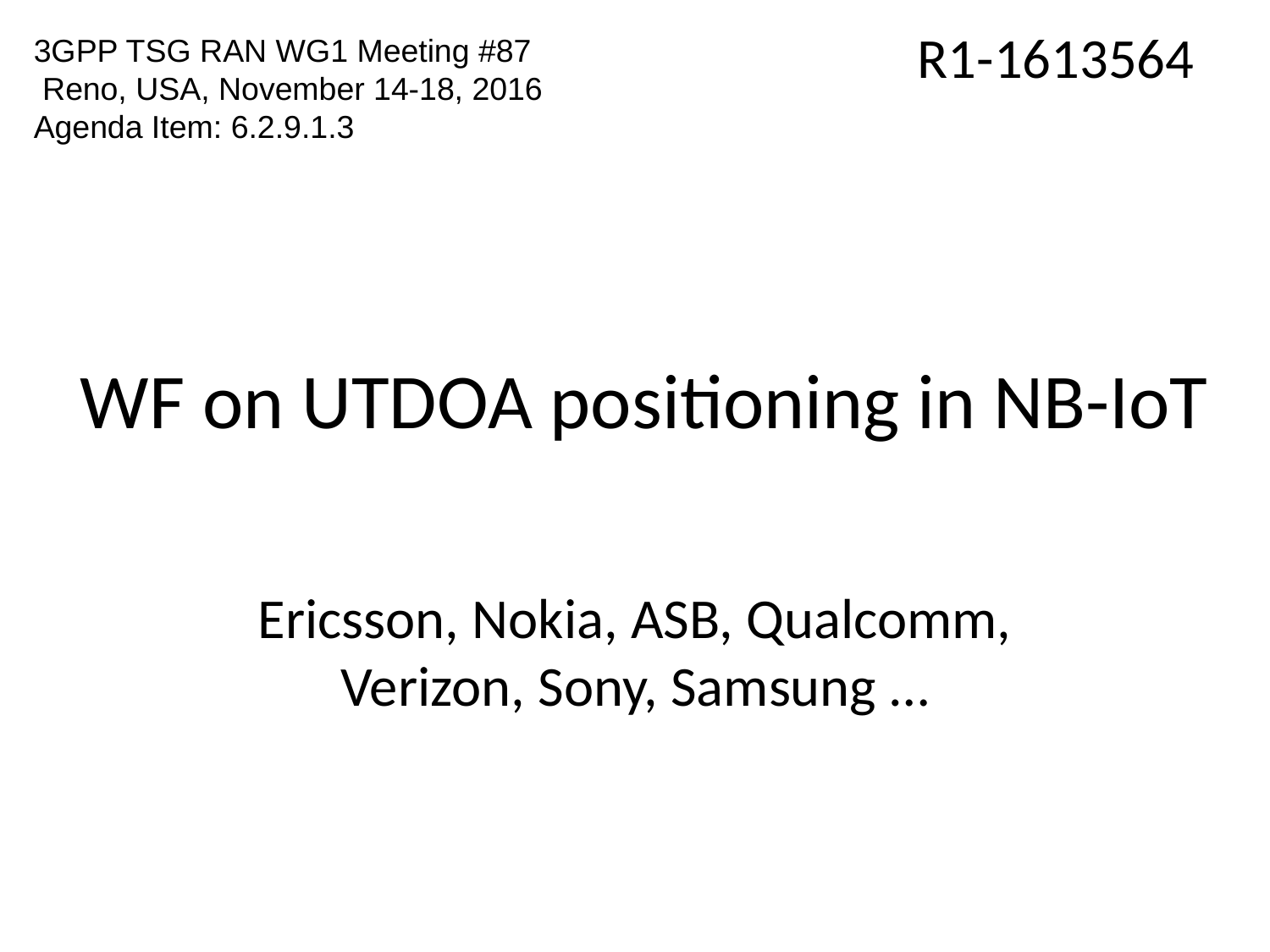

R1-1613564
3GPP TSG RAN WG1 Meeting #87
 Reno, USA, November 14-18, 2016
Agenda Item: 6.2.9.1.3
# WF on UTDOA positioning in NB-IoT
Ericsson, Nokia, ASB, Qualcomm, Verizon, Sony, Samsung …